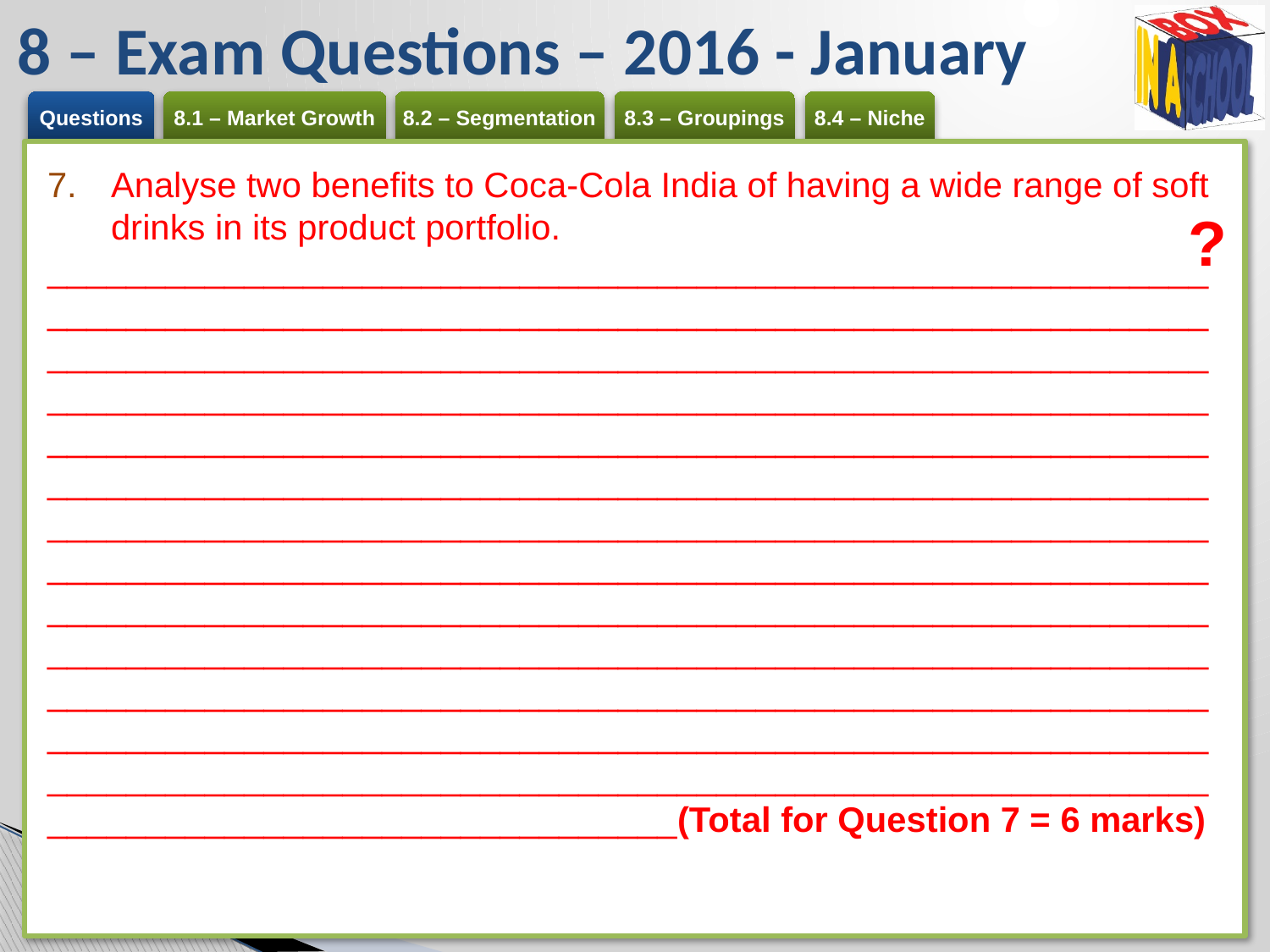

# 8 – Exam Questions – 2016 - January
Analyse two benefits to Coca-Cola India of having a wide range of soft drinks in its product portfolio.
_______________________________________________________________________________________________________________________________________________________________________________________________________________________________________________________________________________________________________________________________________________________________________________________________________________________________________________________________________________________________________________________________________________________________________________________________________________________________________________________________________________________________________________________________________________________________________________________________________________________________(Total for Question 7 = 6 marks)
?